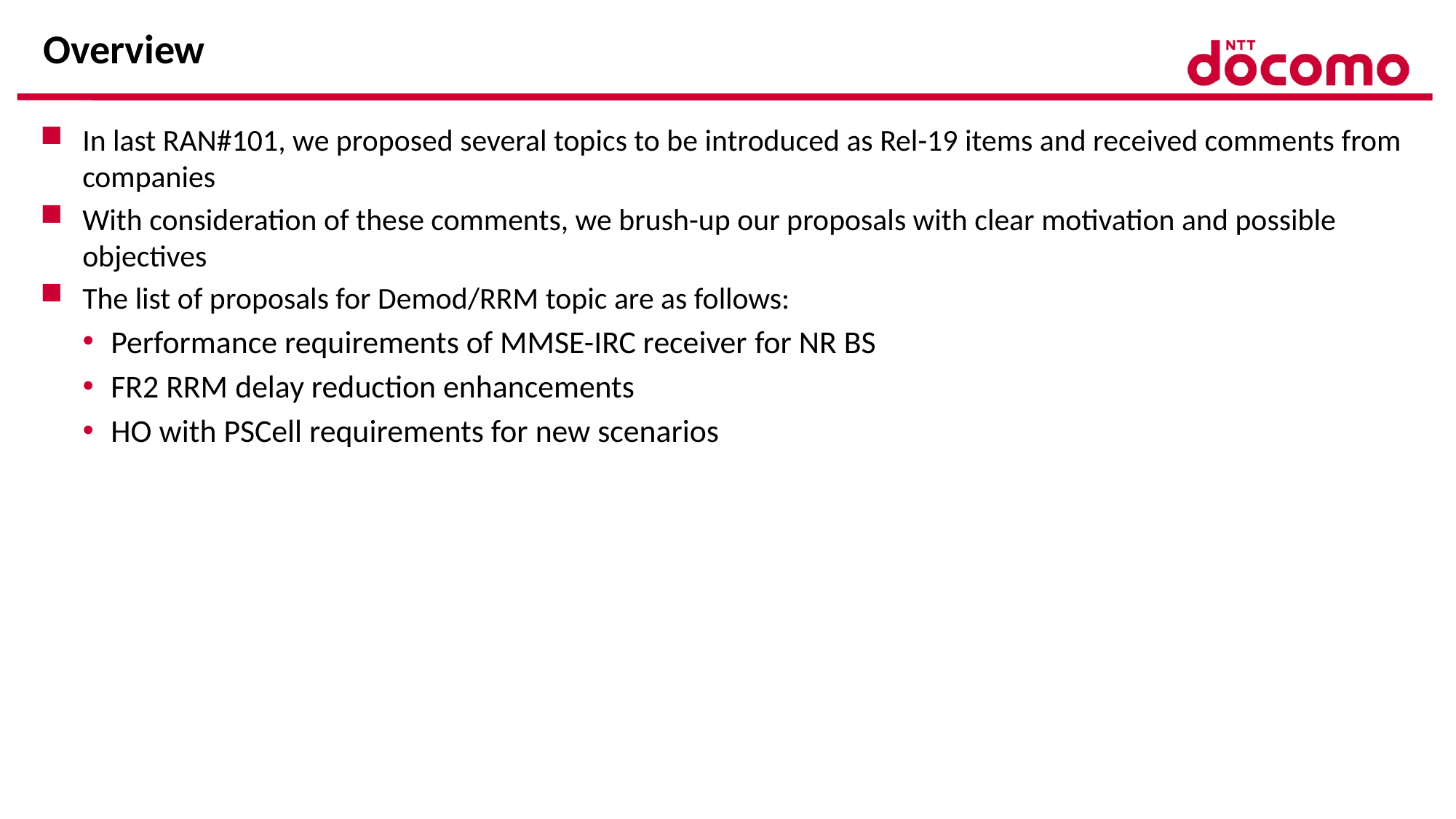

# Overview
In last RAN#101, we proposed several topics to be introduced as Rel-19 items and received comments from companies
With consideration of these comments, we brush-up our proposals with clear motivation and possible objectives
The list of proposals for Demod/RRM topic are as follows:
Performance requirements of MMSE-IRC receiver for NR BS
FR2 RRM delay reduction enhancements
HO with PSCell requirements for new scenarios